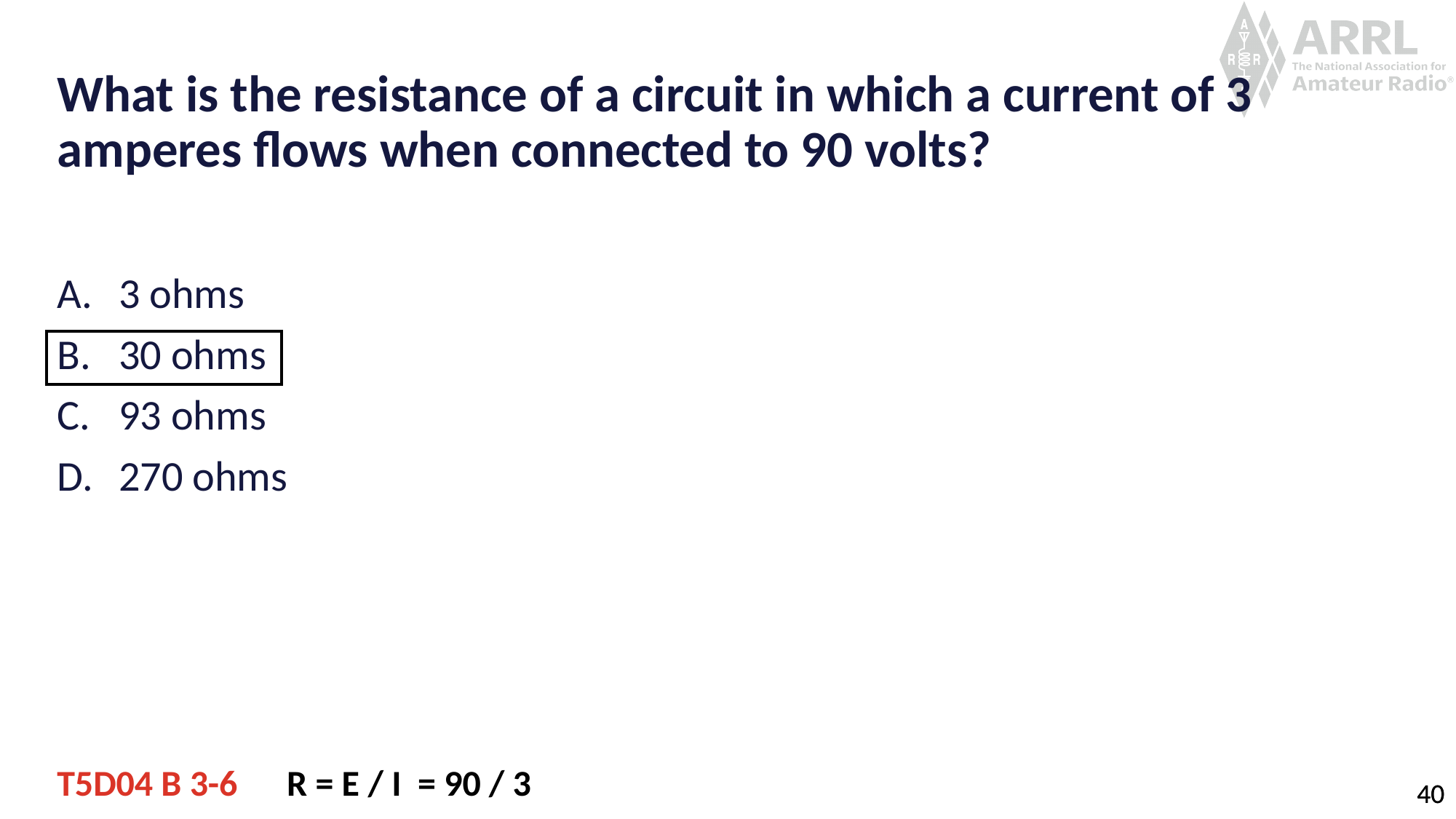

# What is the resistance of a circuit in which a current of 3 amperes flows when connected to 90 volts?
3 ohms
30 ohms
93 ohms
270 ohms

T5D04 B 3-6      R = E / I  = 90 / 3